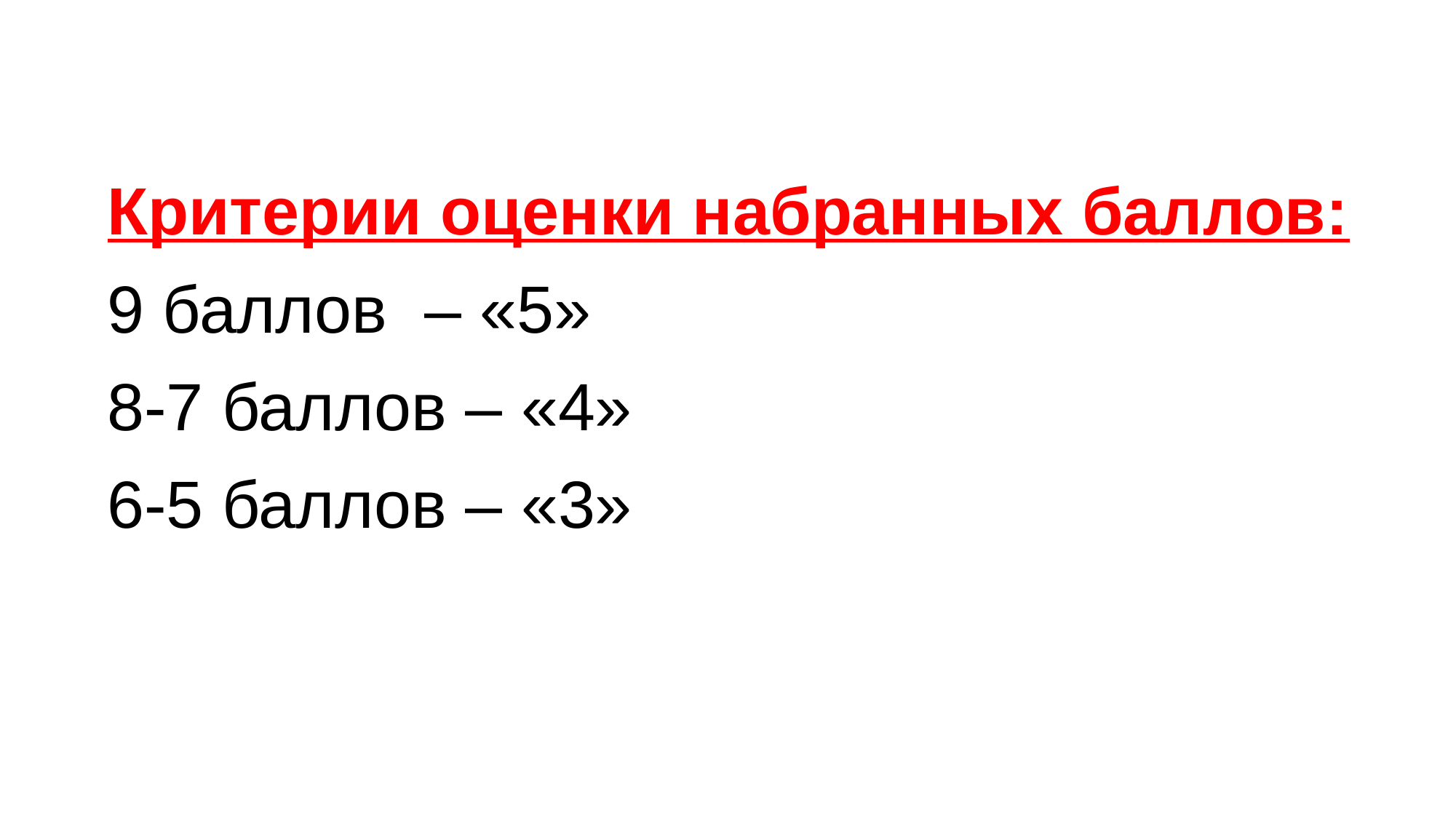

Критерии оценки набранных баллов:
9 баллов  – «5»
8-7 баллов – «4»
6-5 баллов – «3»